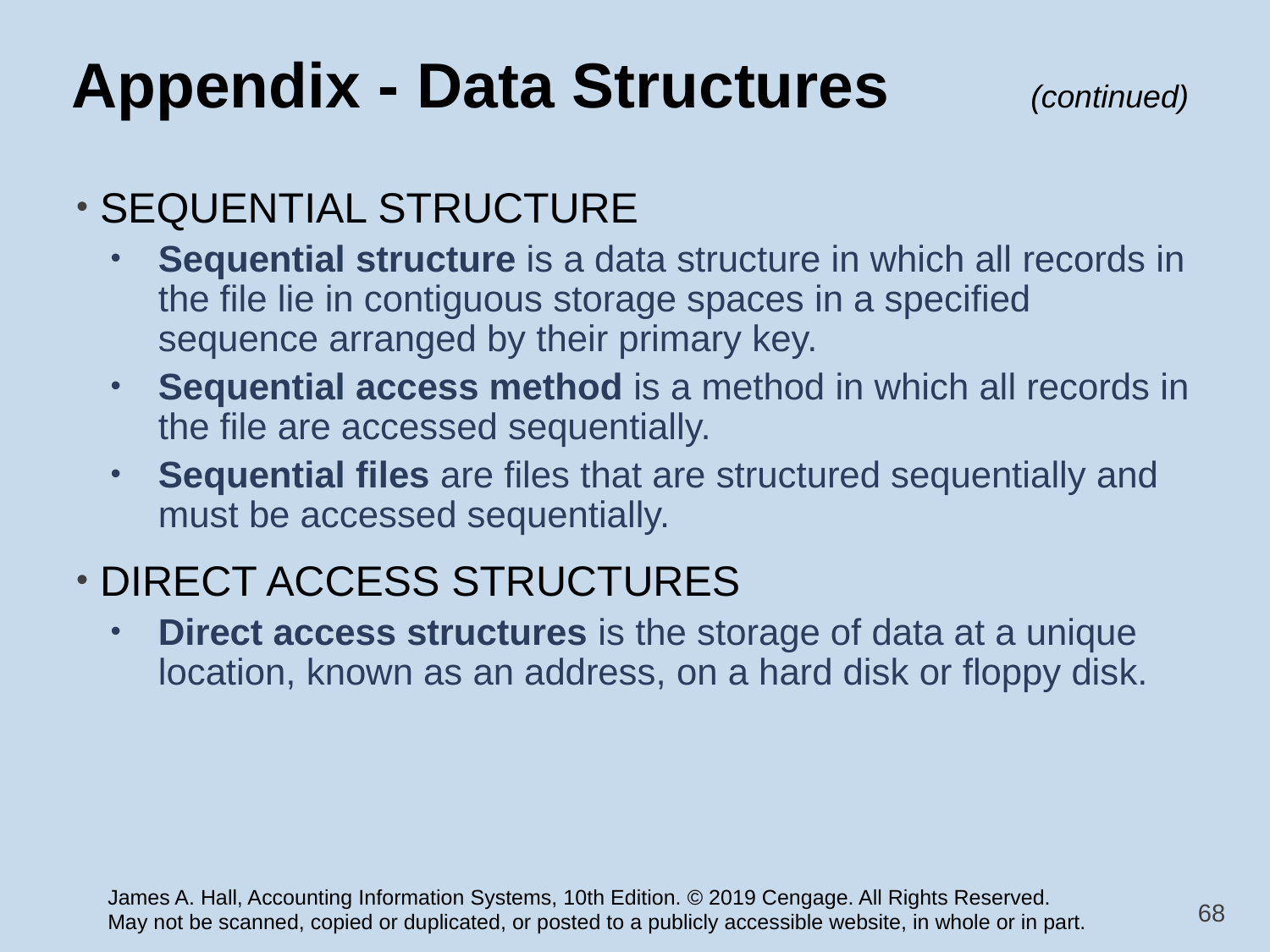

# Appendix - Data Structures        (continued)
SEQUENTIAL STRUCTURE
Sequential structure is a data structure in which all records in the file lie in contiguous storage spaces in a specified sequence arranged by their primary key.
Sequential access method is a method in which all records in the file are accessed sequentially.
Sequential files are files that are structured sequentially and must be accessed sequentially.
DIRECT ACCESS STRUCTURES
Direct access structures is the storage of data at a unique location, known as an address, on a hard disk or floppy disk.
68